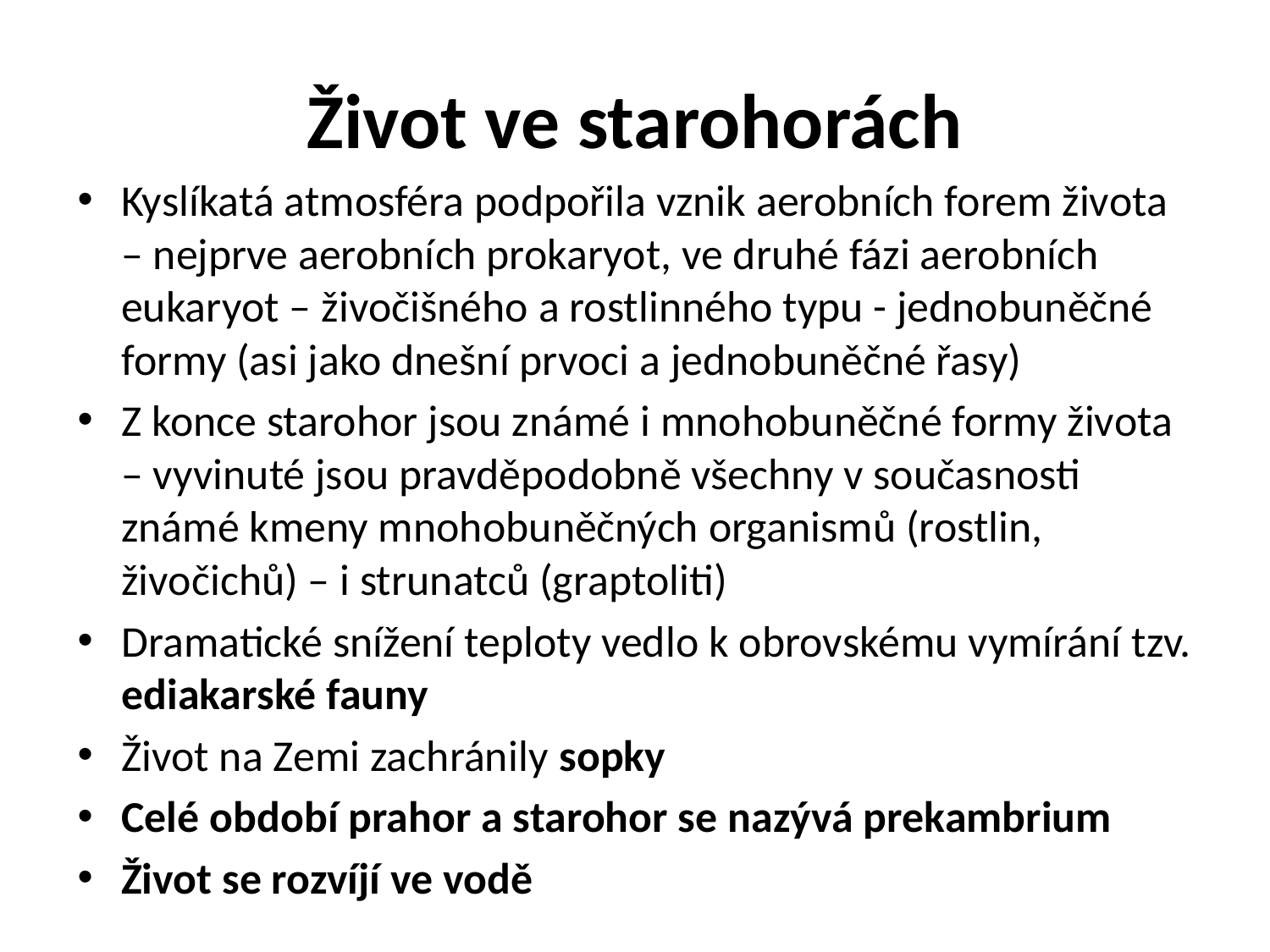

# Život ve starohorách
Kyslíkatá atmosféra podpořila vznik aerobních forem života – nejprve aerobních prokaryot, ve druhé fázi aerobních eukaryot – živočišného a rostlinného typu - jednobuněčné formy (asi jako dnešní prvoci a jednobuněčné řasy)
Z konce starohor jsou známé i mnohobuněčné formy života – vyvinuté jsou pravděpodobně všechny v současnosti známé kmeny mnohobuněčných organismů (rostlin, živočichů) – i strunatců (graptoliti)
Dramatické snížení teploty vedlo k obrovskému vymírání tzv. ediakarské fauny
Život na Zemi zachránily sopky
Celé období prahor a starohor se nazývá prekambrium
Život se rozvíjí ve vodě